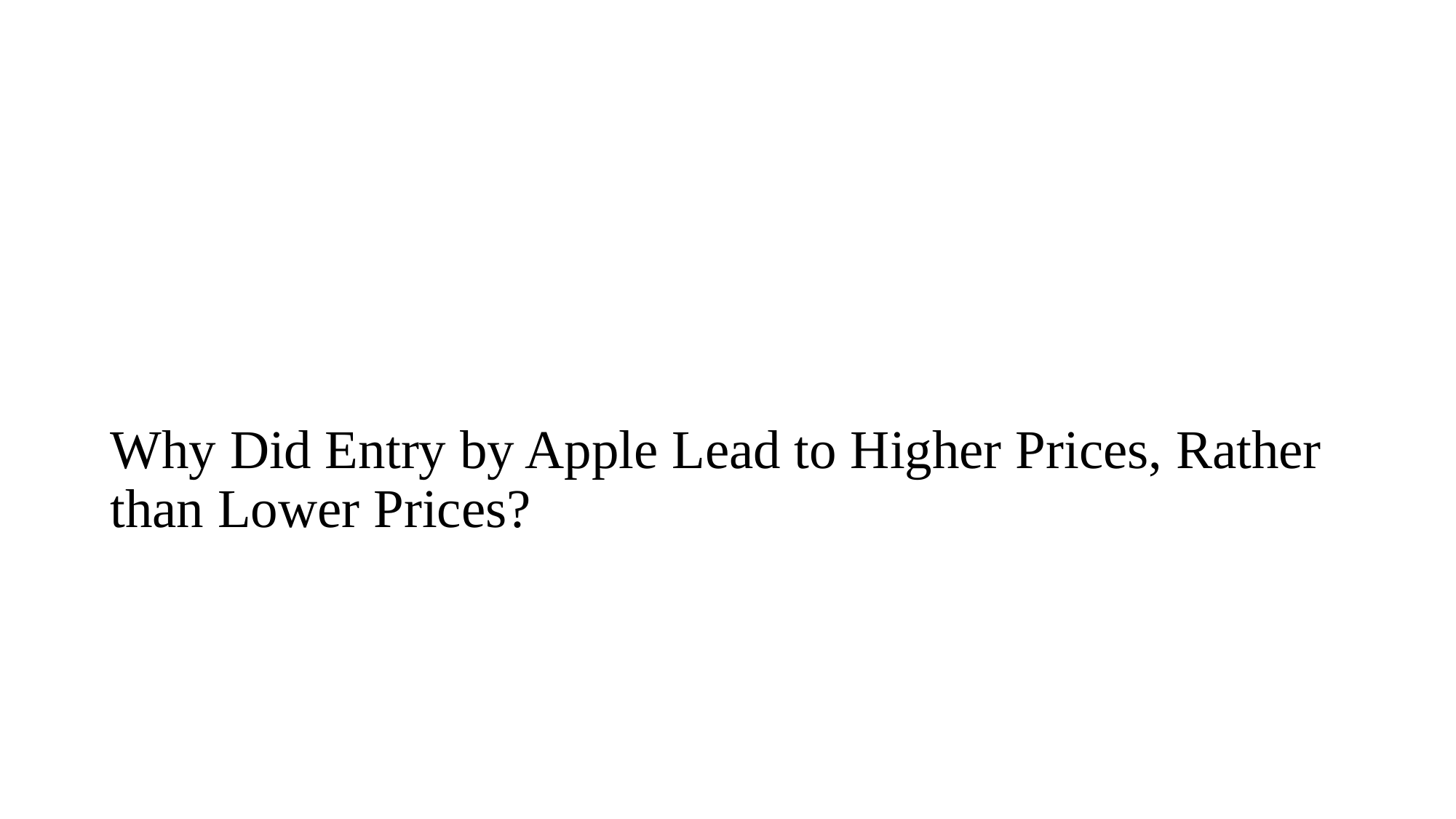

# Why Did Entry by Apple Lead to Higher Prices, Rather than Lower Prices?